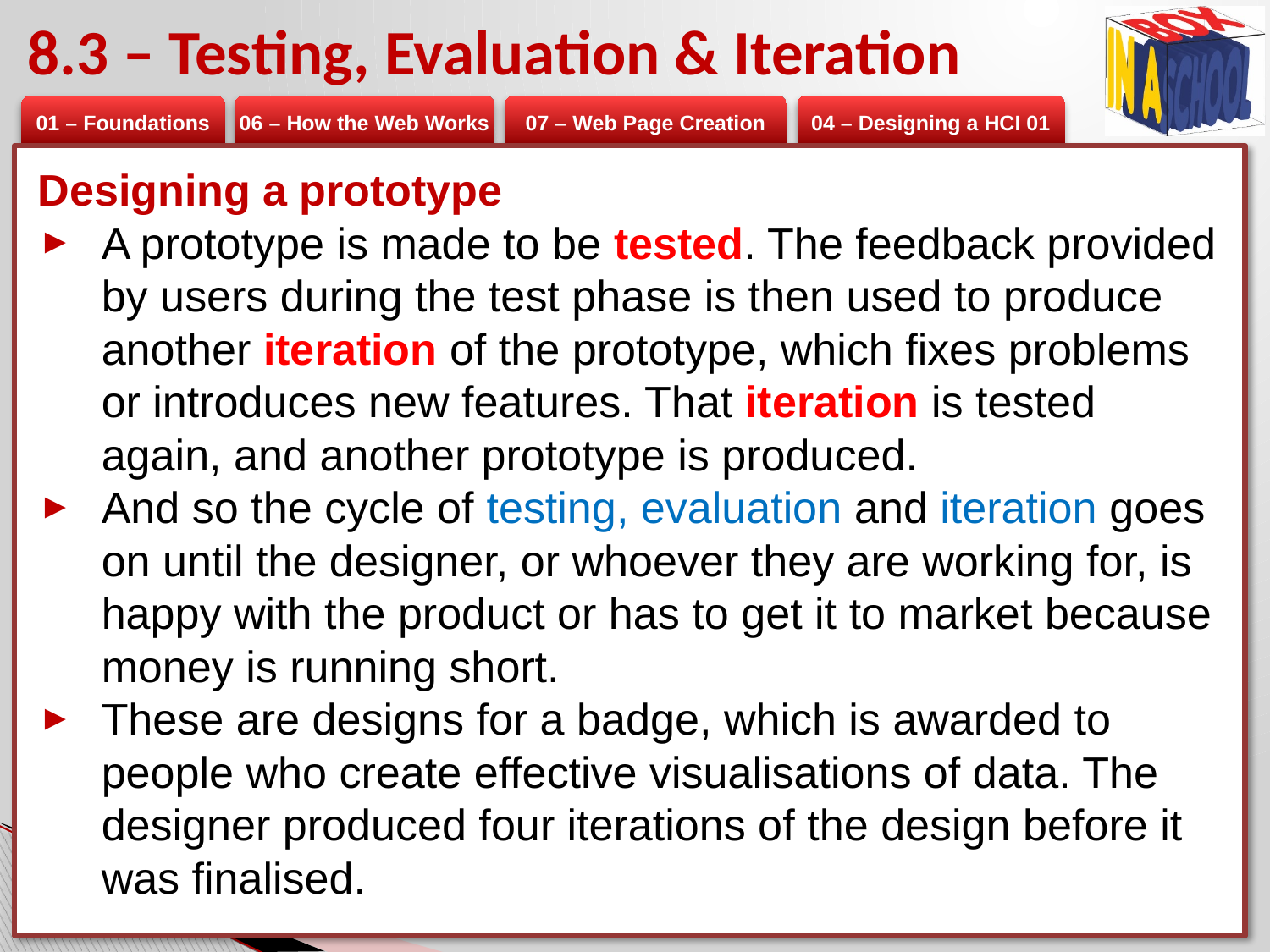

# 8.3 – Testing, Evaluation & Iteration
Designing a prototype
A prototype is made to be tested. The feedback provided by users during the test phase is then used to produce another iteration of the prototype, which fixes problems or introduces new features. That iteration is tested again, and another prototype is produced.
And so the cycle of testing, evaluation and iteration goes on until the designer, or whoever they are working for, is happy with the product or has to get it to market because money is running short.
These are designs for a badge, which is awarded to people who create effective visualisations of data. The designer produced four iterations of the design before it was finalised.